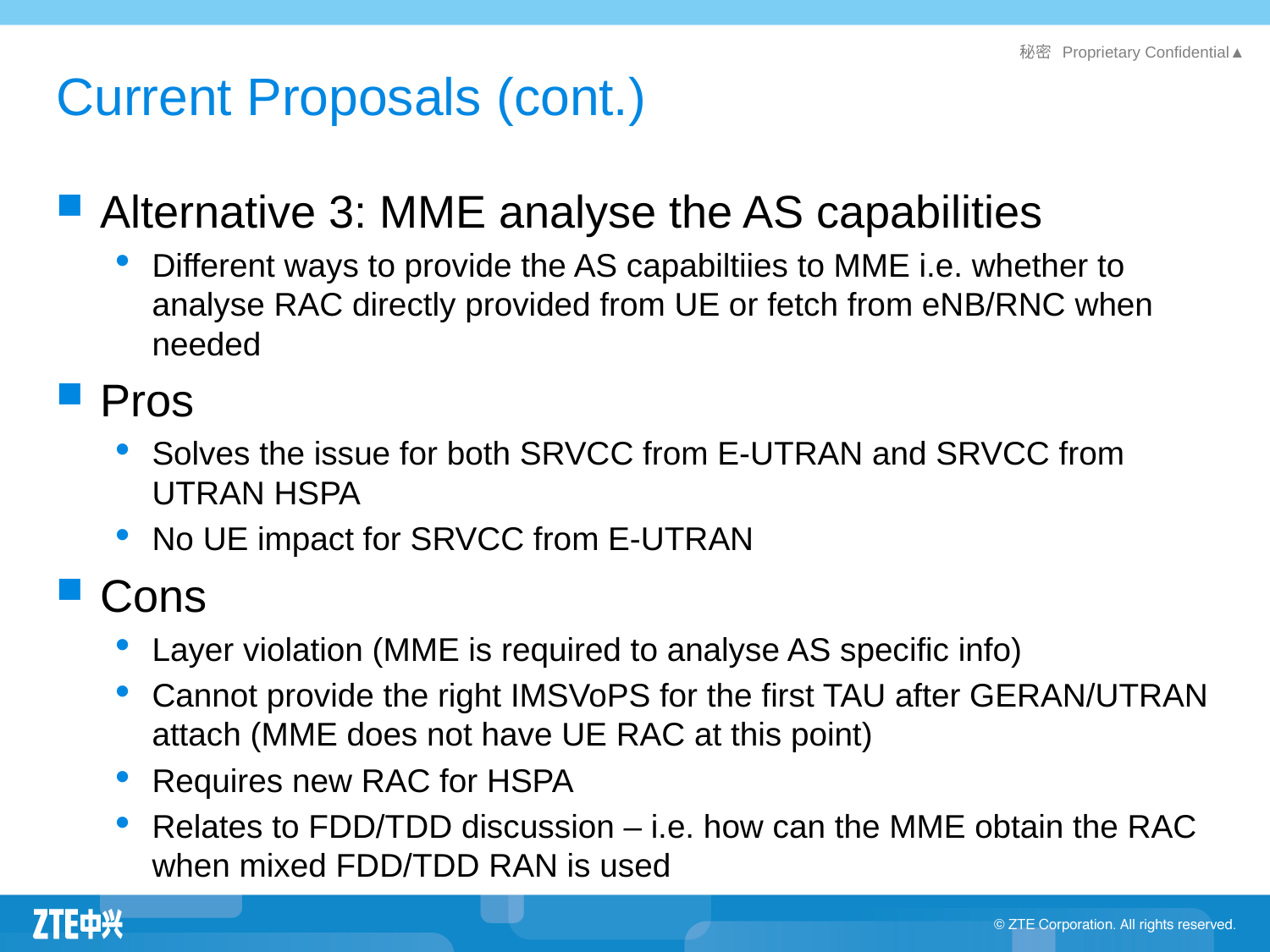

# Current Proposals (cont.)
Alternative 3: MME analyse the AS capabilities
Different ways to provide the AS capabiltiies to MME i.e. whether to analyse RAC directly provided from UE or fetch from eNB/RNC when needed
Pros
Solves the issue for both SRVCC from E-UTRAN and SRVCC from UTRAN HSPA
No UE impact for SRVCC from E-UTRAN
Cons
Layer violation (MME is required to analyse AS specific info)
Cannot provide the right IMSVoPS for the first TAU after GERAN/UTRAN attach (MME does not have UE RAC at this point)
Requires new RAC for HSPA
Relates to FDD/TDD discussion – i.e. how can the MME obtain the RAC when mixed FDD/TDD RAN is used